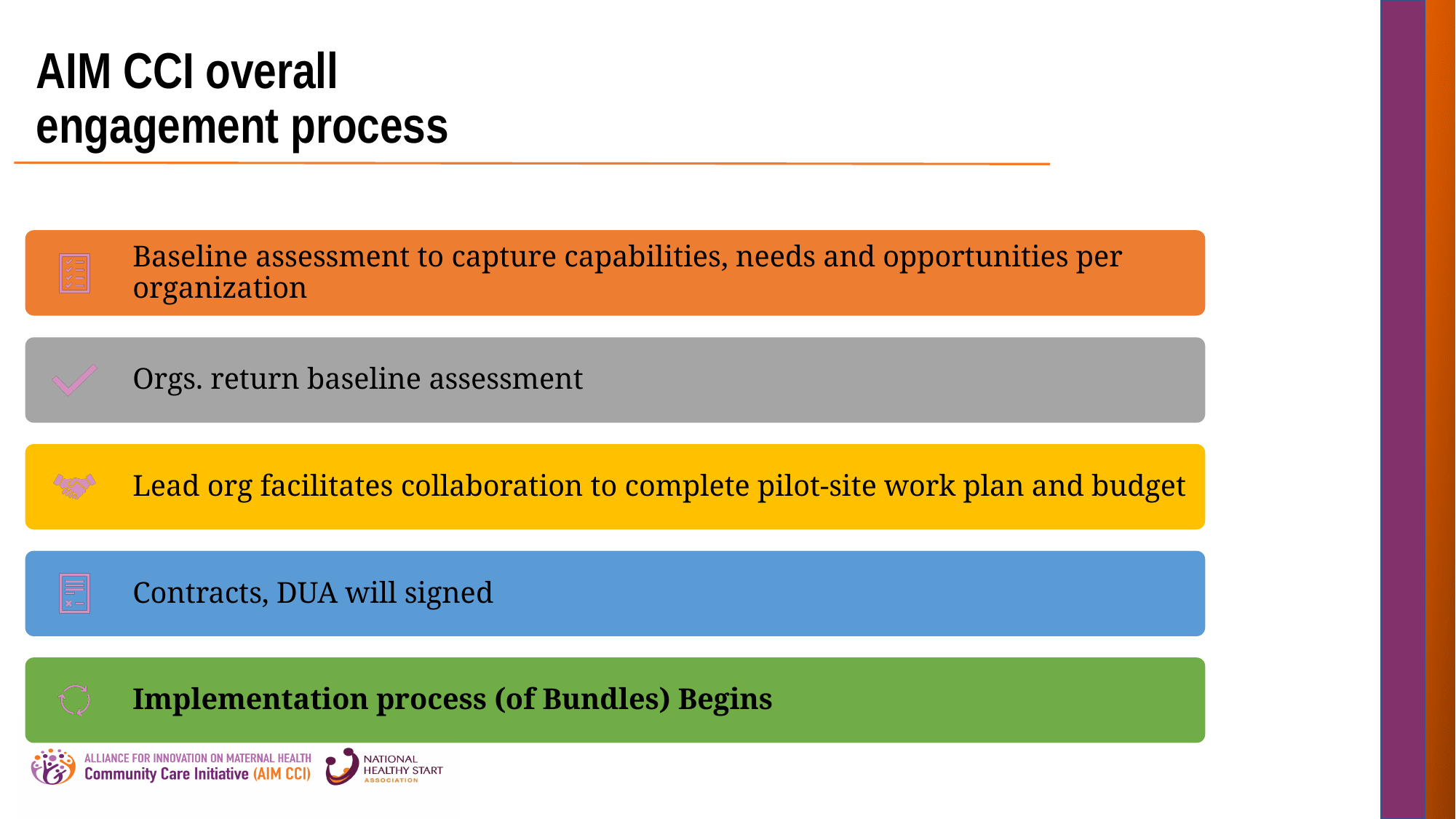

# AIM CCI overall engagement process
Baseline assessment to capture capabilities, needs and opportunities per organization
Orgs. return baseline assessment
Lead org facilitates collaboration to complete pilot-site work plan and budget
Contracts, DUA will signed
Implementation process (of Bundles) Begins